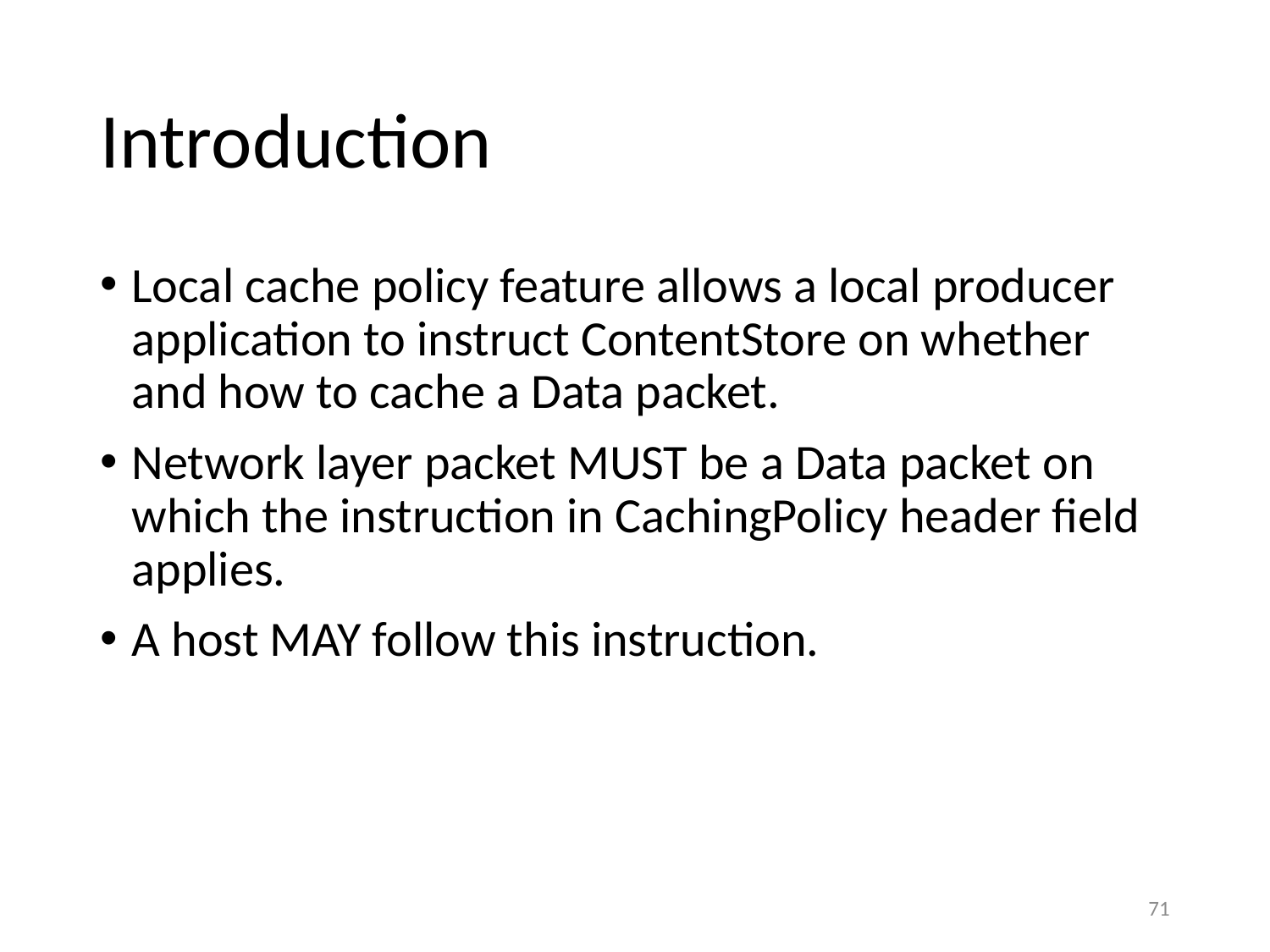

# Introduction
Local cache policy feature allows a local producer application to instruct ContentStore on whether and how to cache a Data packet.
Network layer packet MUST be a Data packet on which the instruction in CachingPolicy header field applies.
A host MAY follow this instruction.
71